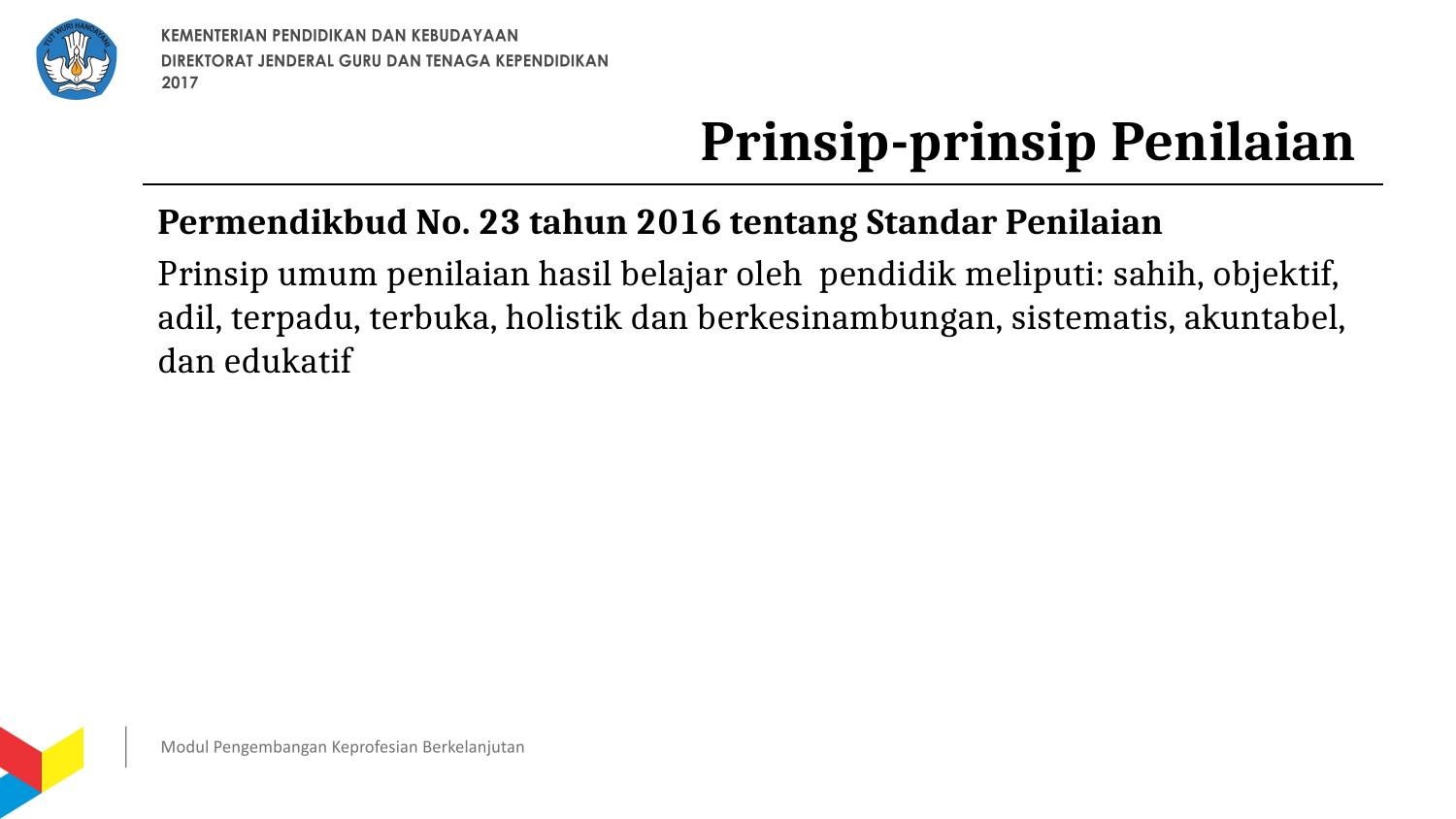

# Prinsip-prinsip Penilaian
Permendikbud No. 23 tahun 2016 tentang Standar Penilaian
Prinsip umum penilaian hasil belajar oleh  pendidik meliputi: sahih, objektif, adil, terpadu, terbuka, holistik dan berkesinambungan, sistematis, akuntabel, dan edukatif